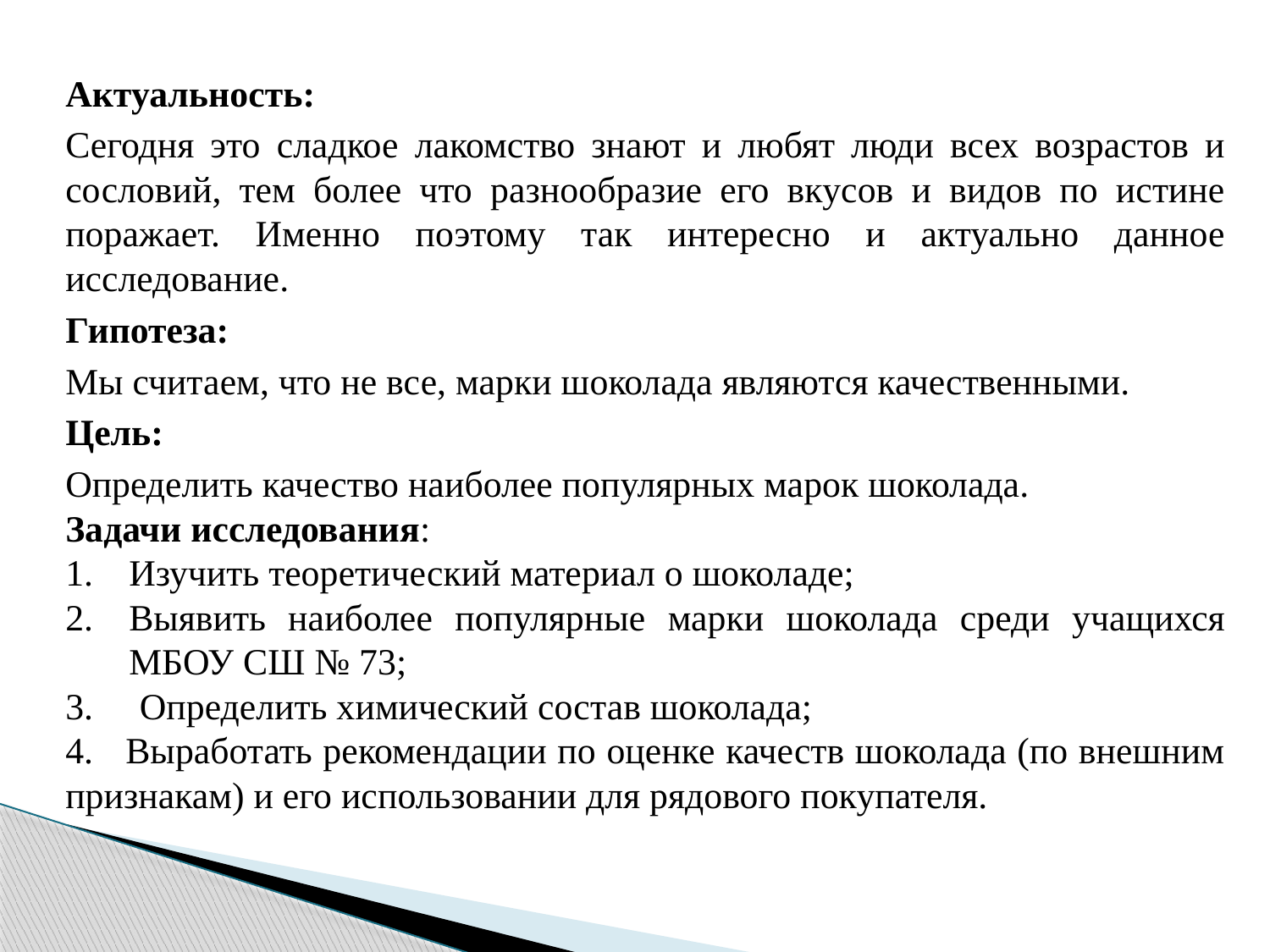

Актуальность:
Сегодня это сладкое лакомство знают и любят люди всех возрастов и сословий, тем более что разнообразие его вкусов и видов по истине поражает. Именно поэтому так интересно и актуально данное исследование.
Гипотеза:
Мы считаем, что не все, марки шоколада являются качественными.
Цель:
Определить качество наиболее популярных марок шоколада.
Задачи исследования:
Изучить теоретический материал о шоколаде;
Выявить наиболее популярные марки шоколада среди учащихся МБОУ СШ № 73;
3.     Определить химический состав шоколада;
4.   Выработать рекомендации по оценке качеств шоколада (по внешним признакам) и его использовании для рядового покупателя.